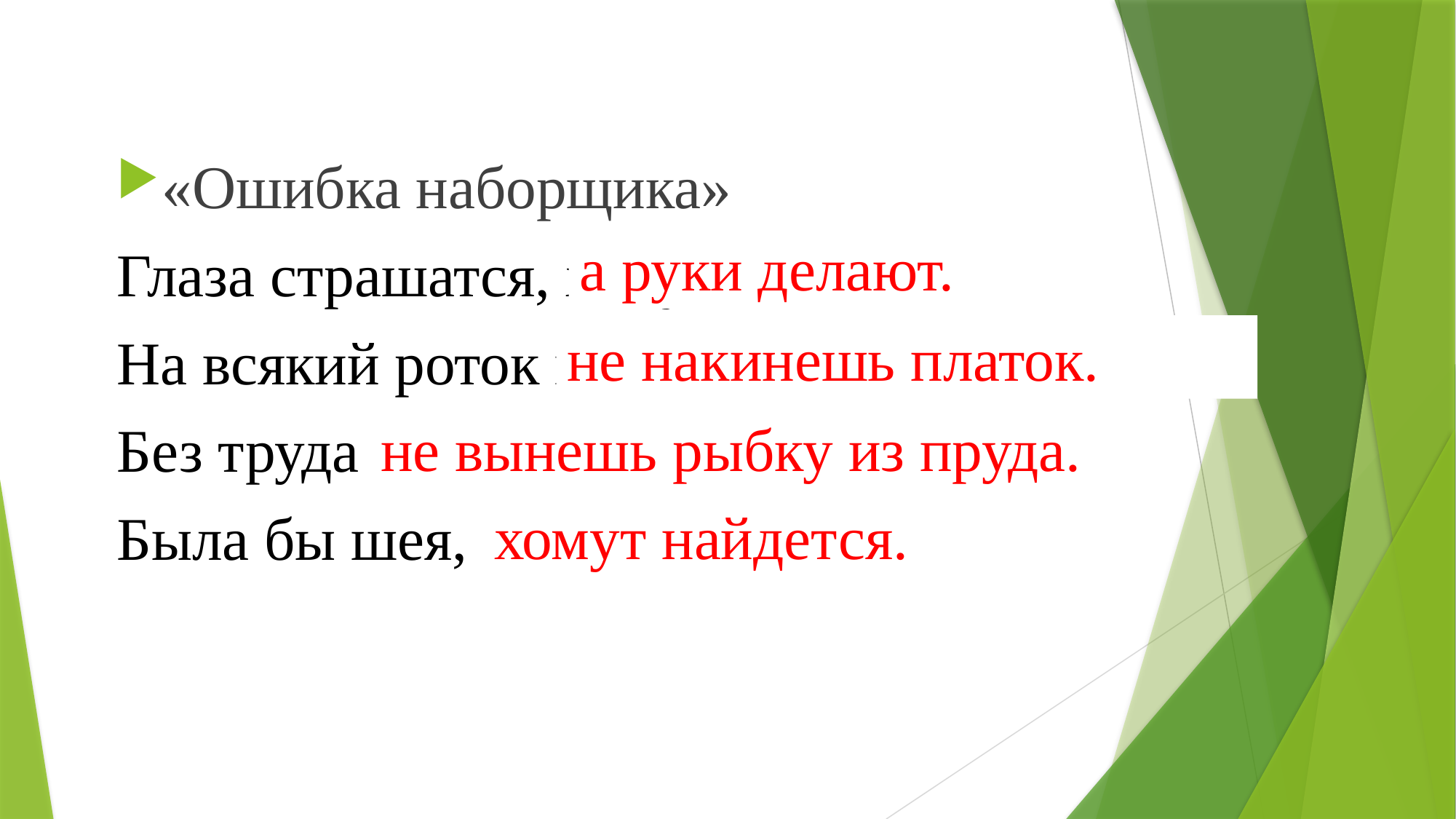

«Ошибка наборщика»
Глаза страшатся, хомут найдется.
На всякий роток не вынешь рыбку из пруда.
Без труда не накинешь платок.
Была бы шея, а руки делают.
а руки делают.
не накинешь платок.
не вынешь рыбку из пруда.
хомут найдется.